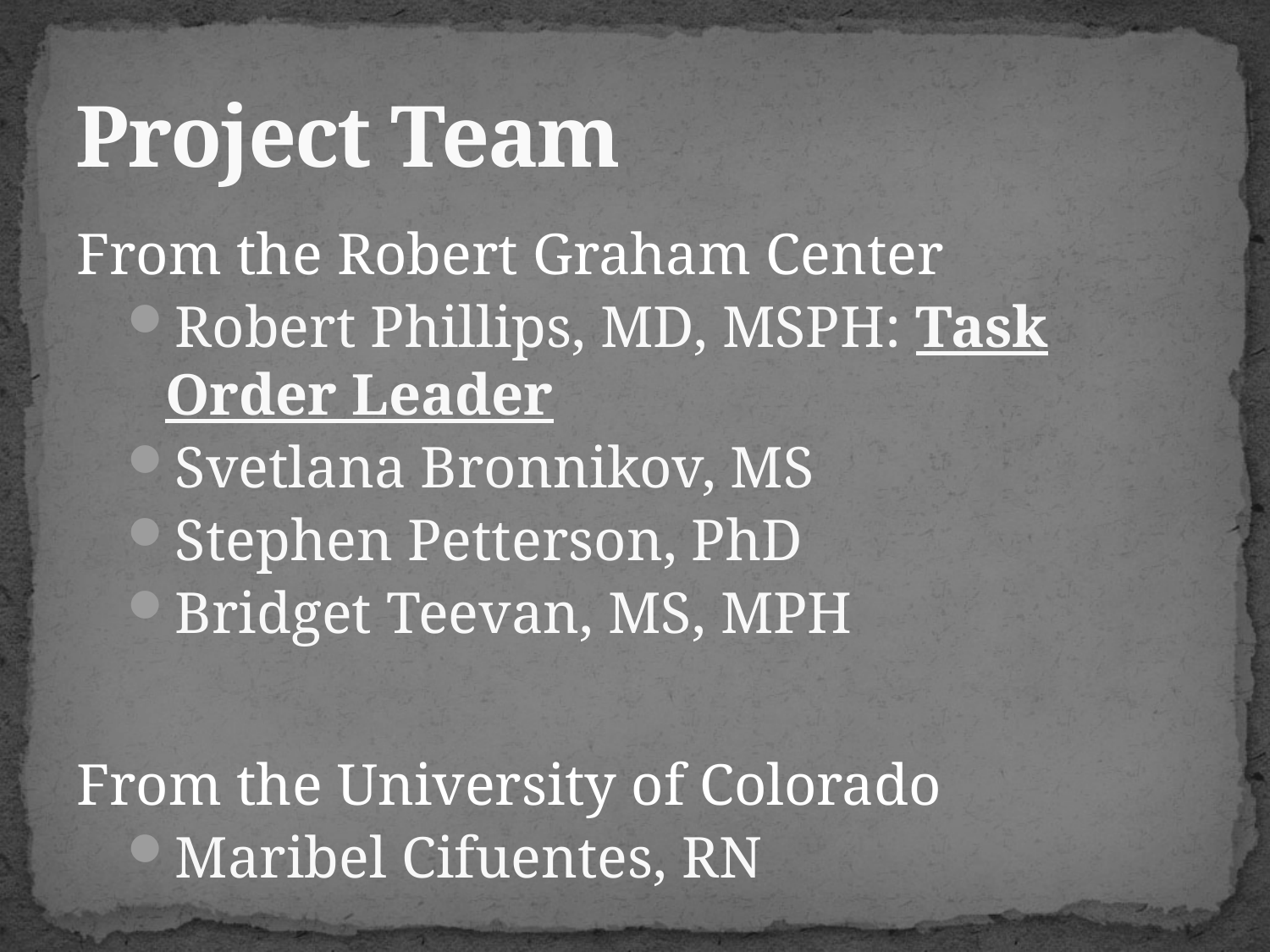

# Project Team
From the Robert Graham Center
Robert Phillips, MD, MSPH: Task Order Leader
Svetlana Bronnikov, MS
Stephen Petterson, PhD
Bridget Teevan, MS, MPH

From the University of Colorado
Maribel Cifuentes, RN